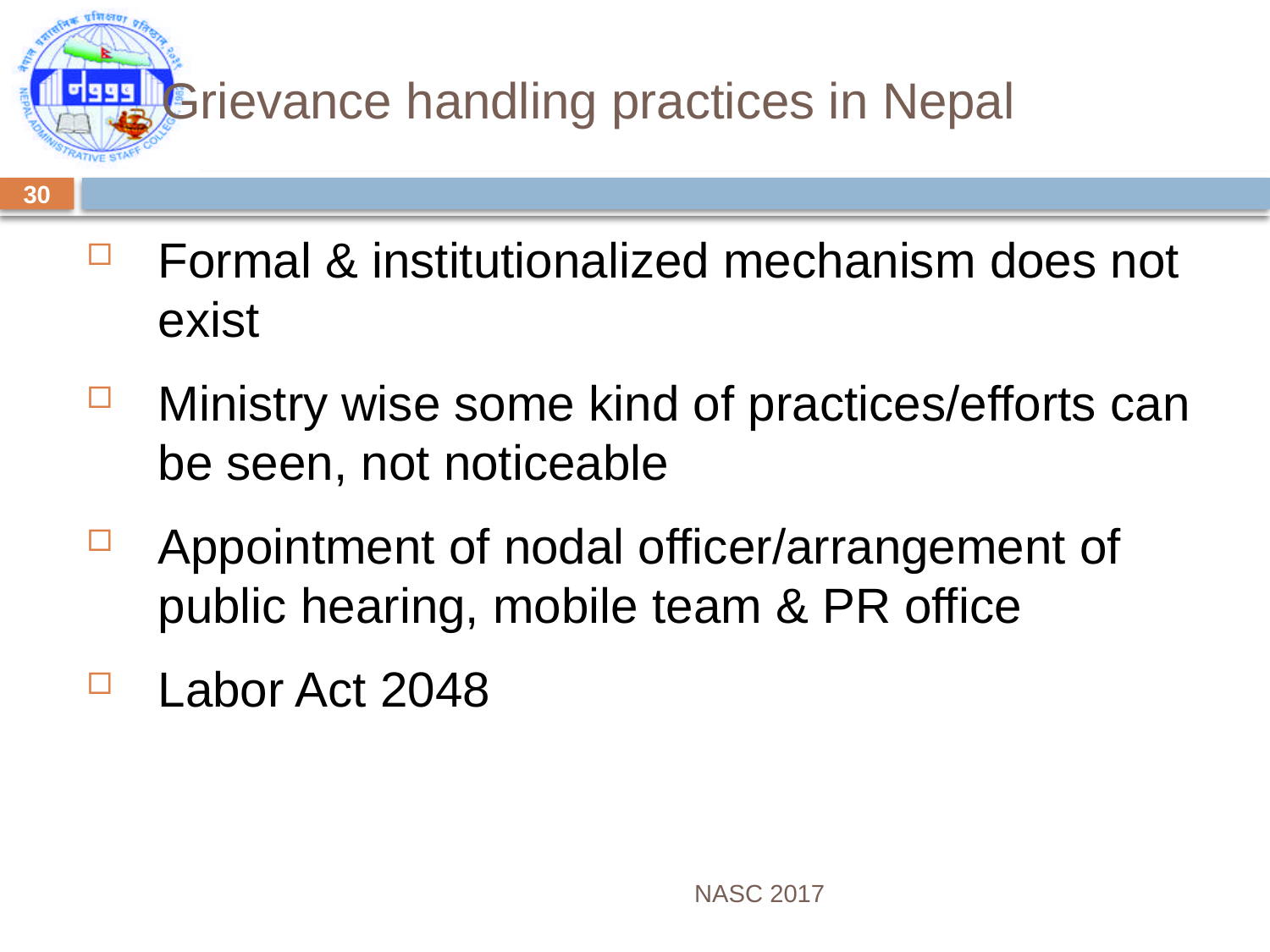

# Grievance handling practices in Nepal
30
Formal & institutionalized mechanism does not exist
Ministry wise some kind of practices/efforts can be seen, not noticeable
Appointment of nodal officer/arrangement of public hearing, mobile team & PR office
Labor Act 2048
NASC 2017